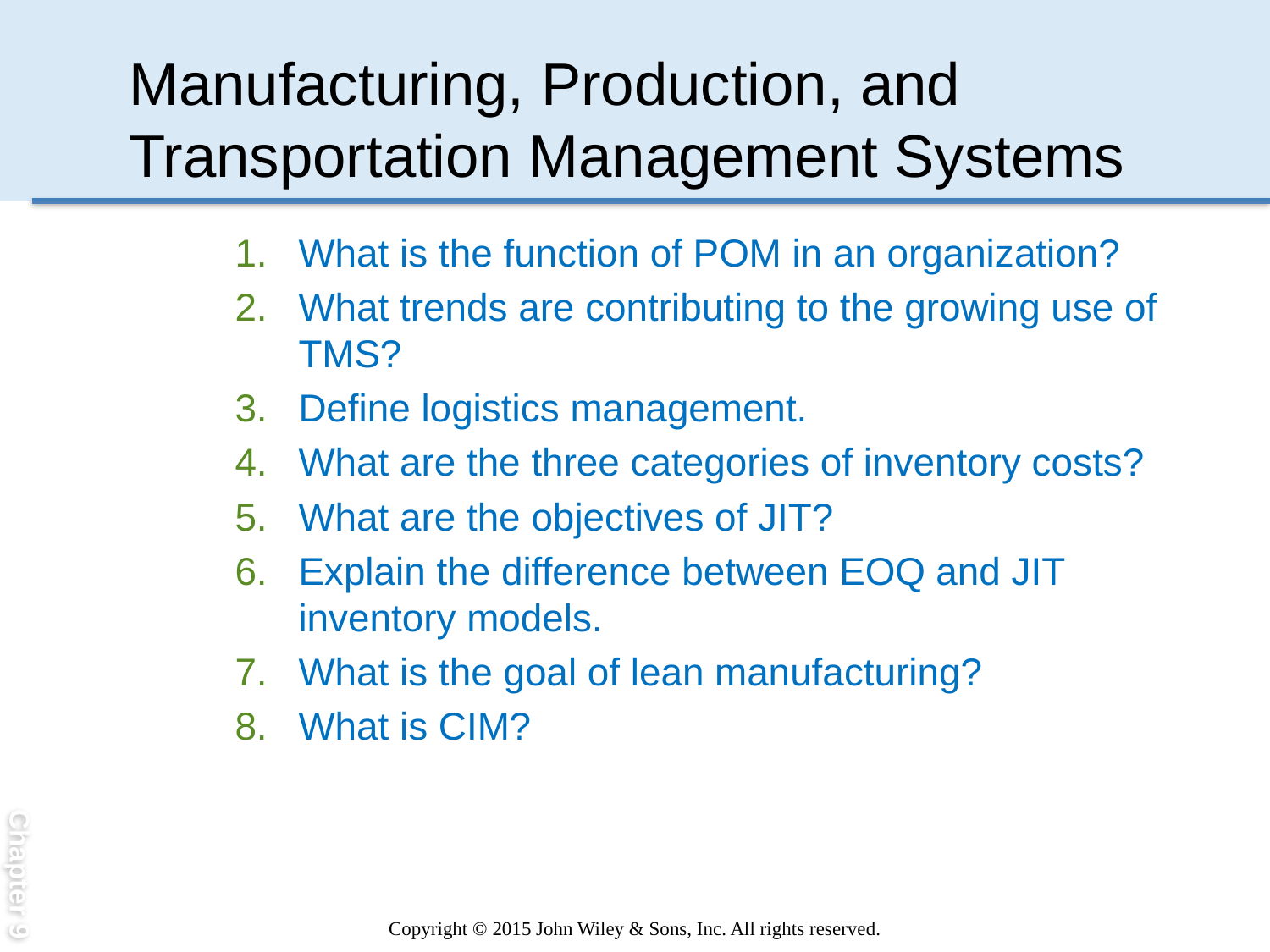

Chapter 9
# Manufacturing, Production, and Transportation Management Systems
What is the function of POM in an organization?
What trends are contributing to the growing use of TMS?
Define logistics management.
What are the three categories of inventory costs?
What are the objectives of JIT?
Explain the difference between EOQ and JIT inventory models.
What is the goal of lean manufacturing?
What is CIM?